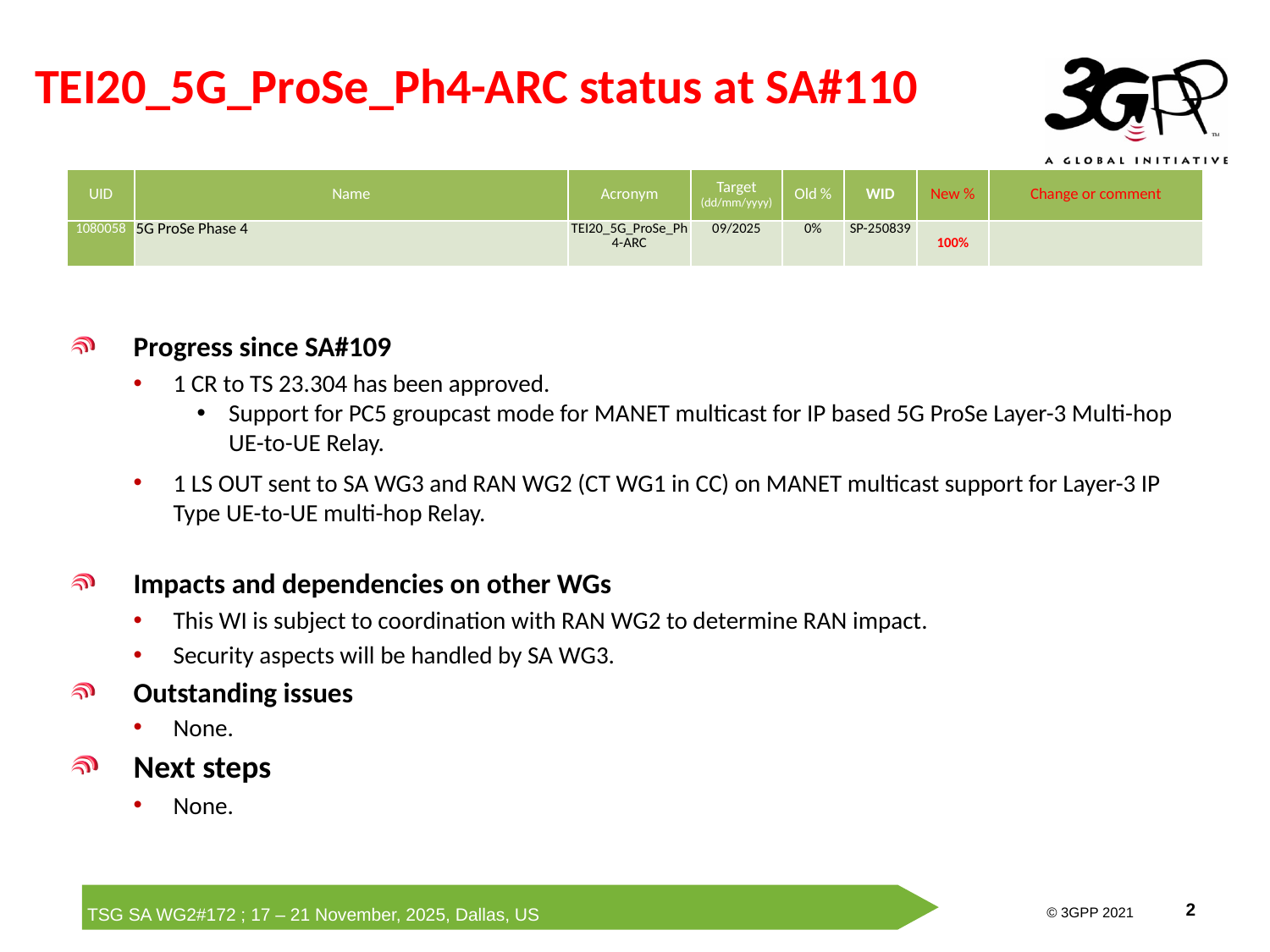

# TEI20_5G_ProSe_Ph4-ARC status at SA#110
| UID | Name | Acronym | Target (dd/mm/yyyy) | Old % | WID | New % | Change or comment |
| --- | --- | --- | --- | --- | --- | --- | --- |
| 1080058 | 5G ProSe Phase 4 | TEI20\_5G\_ProSe\_Ph4-ARC | 09/2025 | 0% | SP-250839 | 100% |  |
Progress since SA#109
1 CR to TS 23.304 has been approved.
Support for PC5 groupcast mode for MANET multicast for IP based 5G ProSe Layer-3 Multi-hop UE-to-UE Relay.
1 LS OUT sent to SA WG3 and RAN WG2 (CT WG1 in CC) on MANET multicast support for Layer-3 IP Type UE-to-UE multi-hop Relay.

Impacts and dependencies on other WGs
This WI is subject to coordination with RAN WG2 to determine RAN impact.
Security aspects will be handled by SA WG3.
Outstanding issues
None.
Next steps
None.